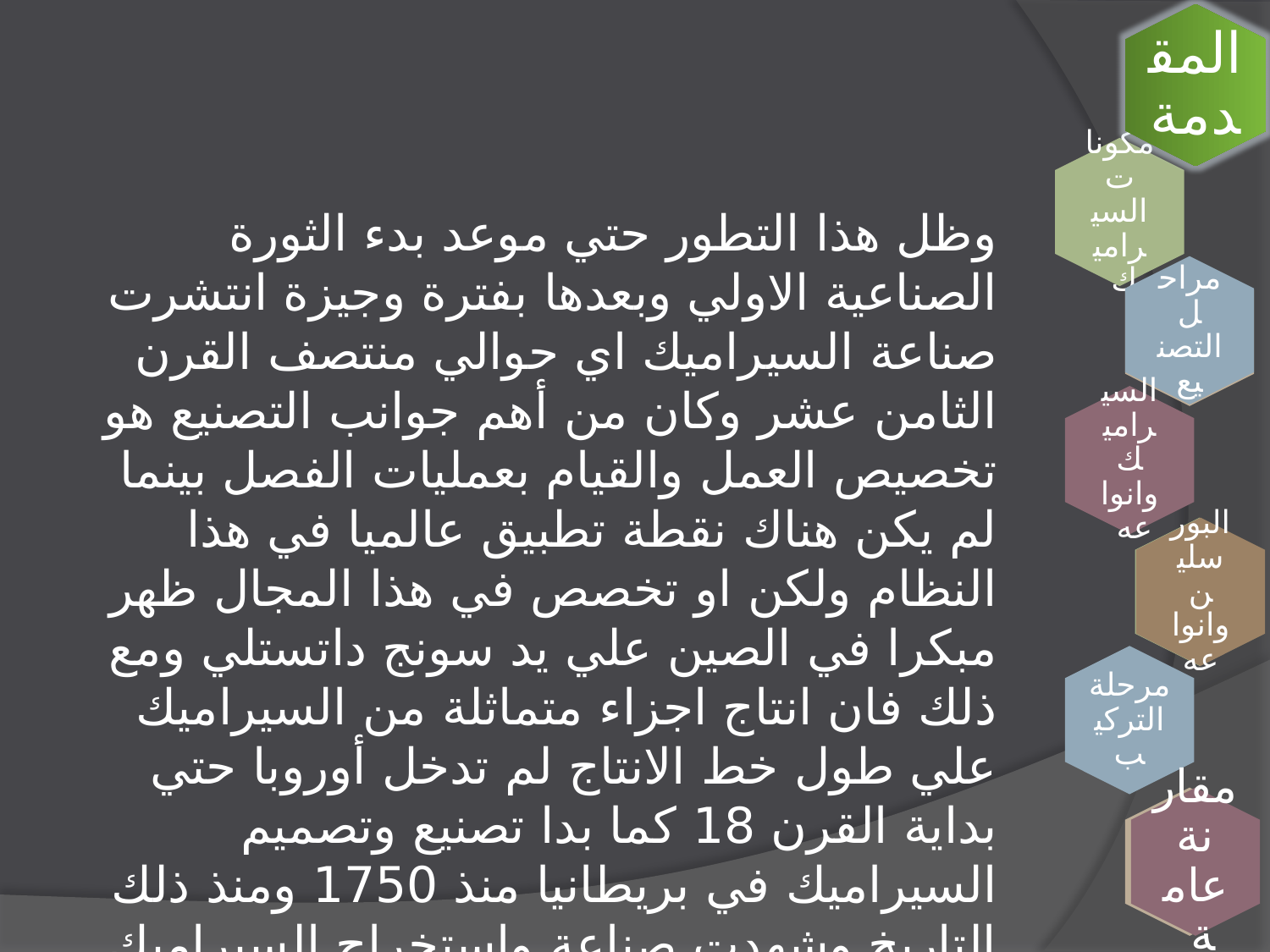

مكونات السيراميك

مراحل التصنيع
المقدمة
السيراميك وانواعه

مرحلة التركيب
البورسلين وانواعه
مقارنة عامة
وظل هذا التطور حتي موعد بدء الثورة الصناعية الاولي وبعدها بفترة وجيزة انتشرت صناعة السيراميك اي حوالي منتصف القرن الثامن عشر وكان من أهم جوانب التصنيع هو تخصيص العمل والقيام بعمليات الفصل بينما لم يكن هناك نقطة تطبيق عالميا في هذا النظام ولكن او تخصص في هذا المجال ظهر مبكرا في الصين علي يد سونج داتستلي ومع ذلك فان انتاج اجزاء متماثلة من السيراميك علي طول خط الانتاج لم تدخل أوروبا حتي بداية القرن 18 كما بدا تصنيع وتصميم السيراميك في بريطانيا منذ 1750 ومنذ ذلك التاريخ وشهدت صناعة واستخراج السيراميك العديد من التحولات ودخل في العديد من المركبات مثل (اكاسيد السيراميك والكربيدات والنتريدات والسيليكا والماس ).